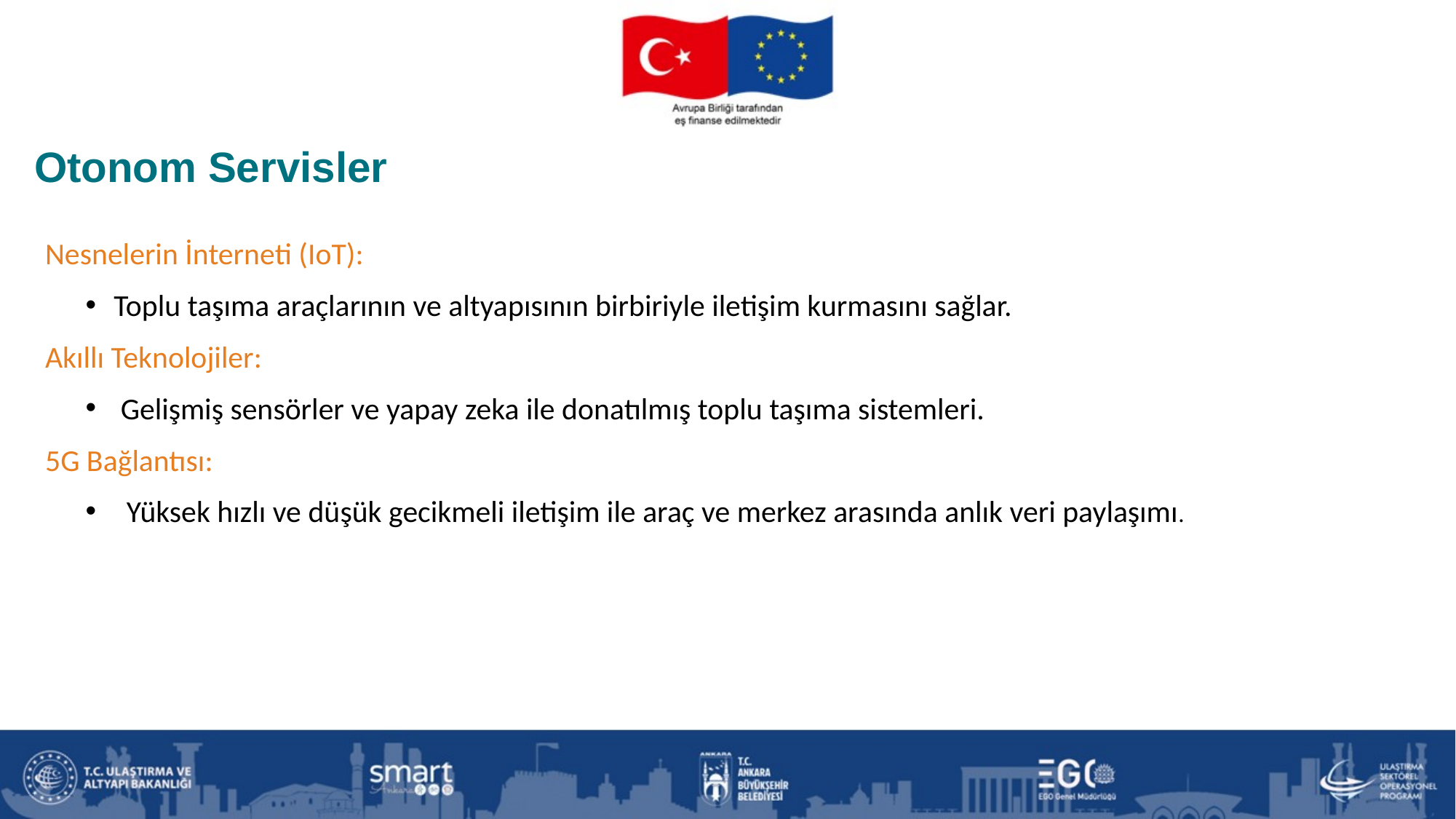

Otonom Servisler

Nesnelerin İnterneti (IoT):
Toplu taşıma araçlarının ve altyapısının birbiriyle iletişim kurmasını sağlar.
Akıllı Teknolojiler:
 Gelişmiş sensörler ve yapay zeka ile donatılmış toplu taşıma sistemleri.
5G Bağlantısı:
Yüksek hızlı ve düşük gecikmeli iletişim ile araç ve merkez arasında anlık veri paylaşımı.